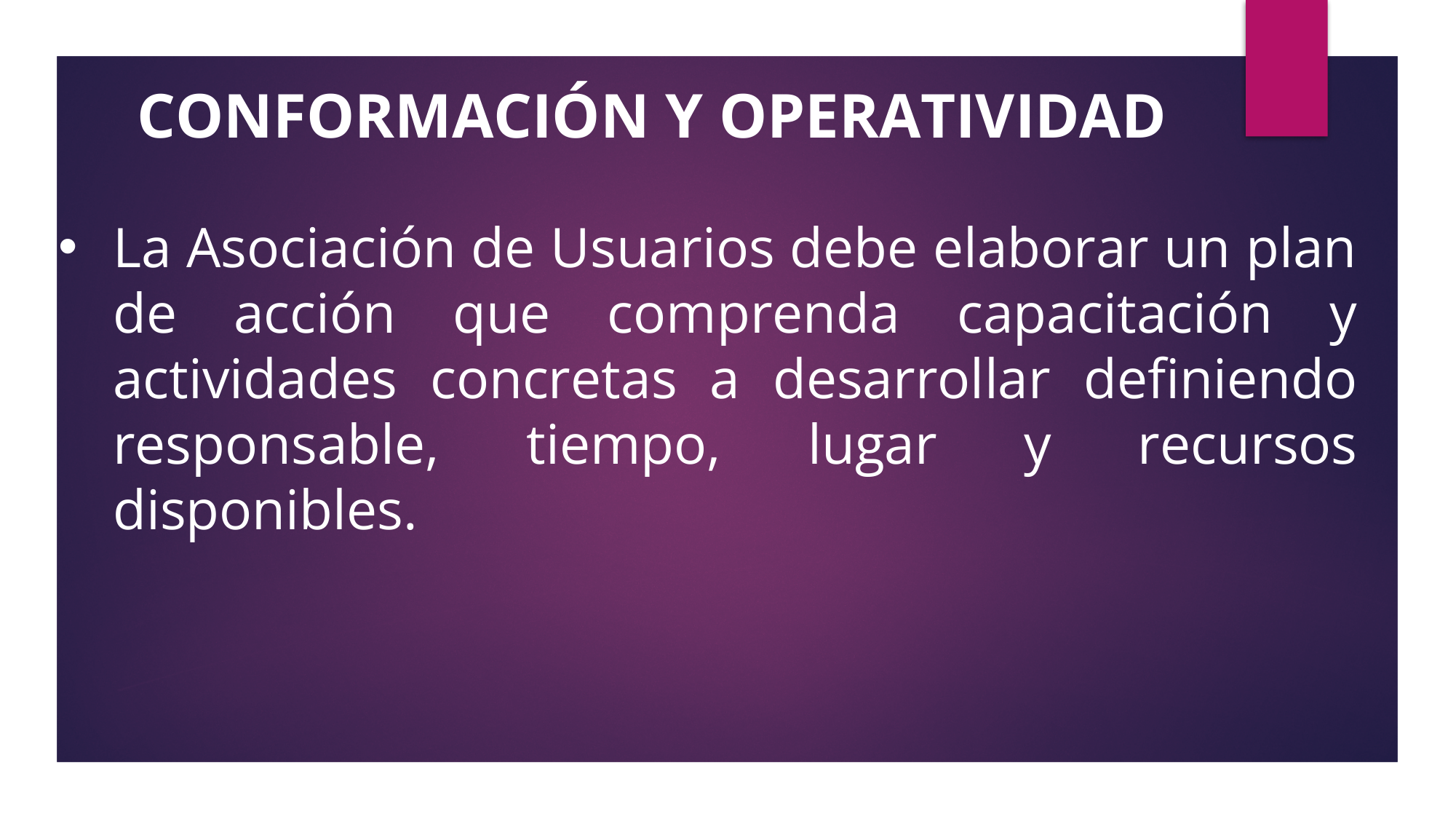

CONFORMACIÓN Y OPERATIVIDAD

La Asociación de Usuarios debe elaborar un plan de acción que comprenda capacitación y actividades concretas a desarrollar definiendo responsable, tiempo, lugar y recursos disponibles.